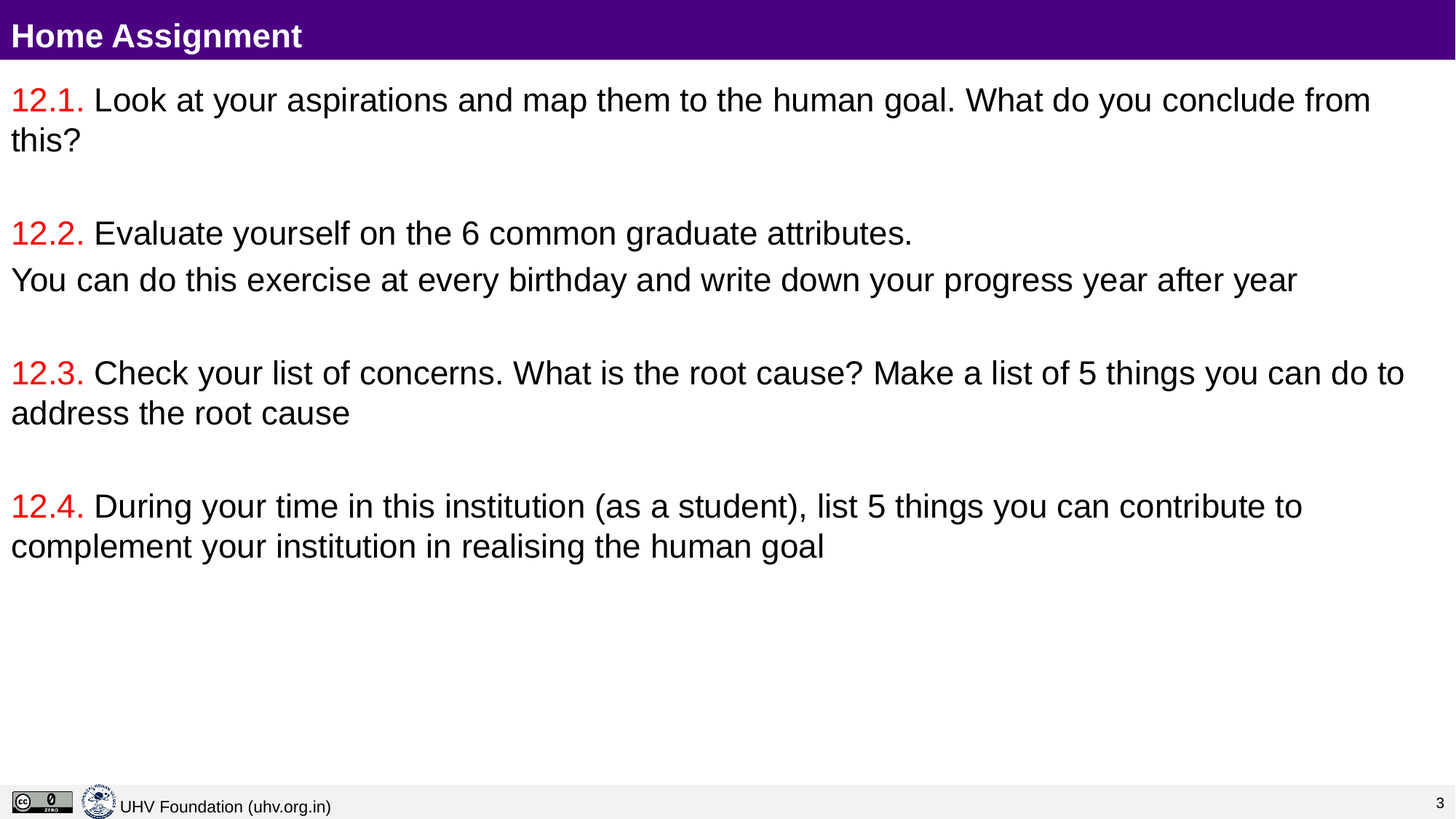

# Home Assignment
12.1. Look at your aspirations and map them to the human goal. What do you conclude from this?

12.2. Evaluate yourself on the 6 common graduate attributes.
You can do this exercise at every birthday and write down your progress year after year

12.3. Check your list of concerns. What is the root cause? Make a list of 5 things you can do to address the root cause

12.4. During your time in this institution (as a student), list 5 things you can contribute to complement your institution in realising the human goal